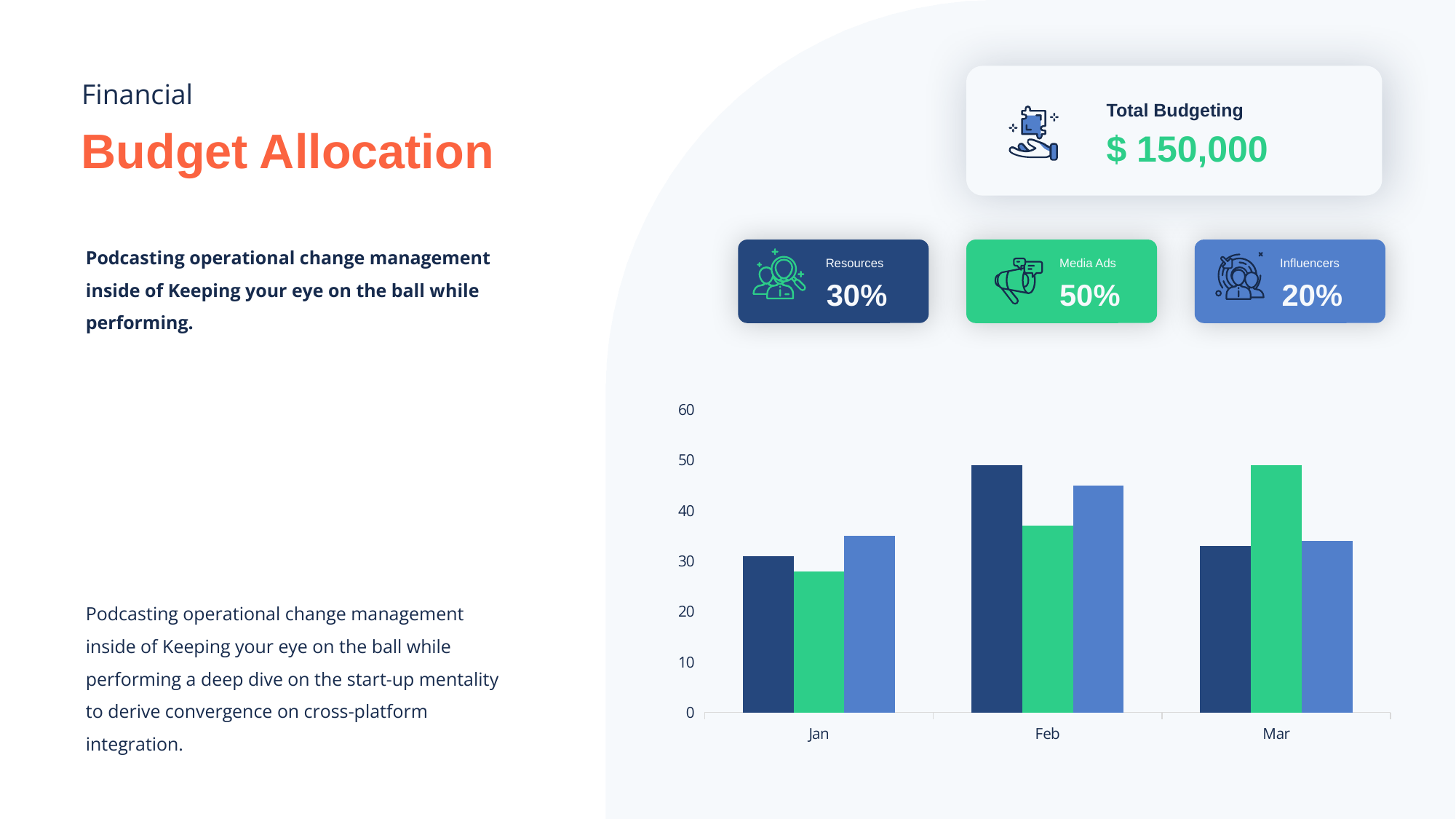

Financial
Total Budgeting

Budget Allocation
$ 150,000
Podcasting operational change management inside of Keeping your eye on the ball while performing.

Resources
Media Ads
Influencers

30%
50%
20%

### Chart

| Category | Series 2 | Series 3 | Series 4 |
|---|---|---|---|
| Jan | 28.0 | 31.0 | 35.0 |
| Feb | 37.0 | 49.0 | 45.0 |
| Mar | 49.0 | 33.0 | 34.0 |
Podcasting operational change management inside of Keeping your eye on the ball while performing a deep dive on the start-up mentality to derive convergence on cross-platform integration.